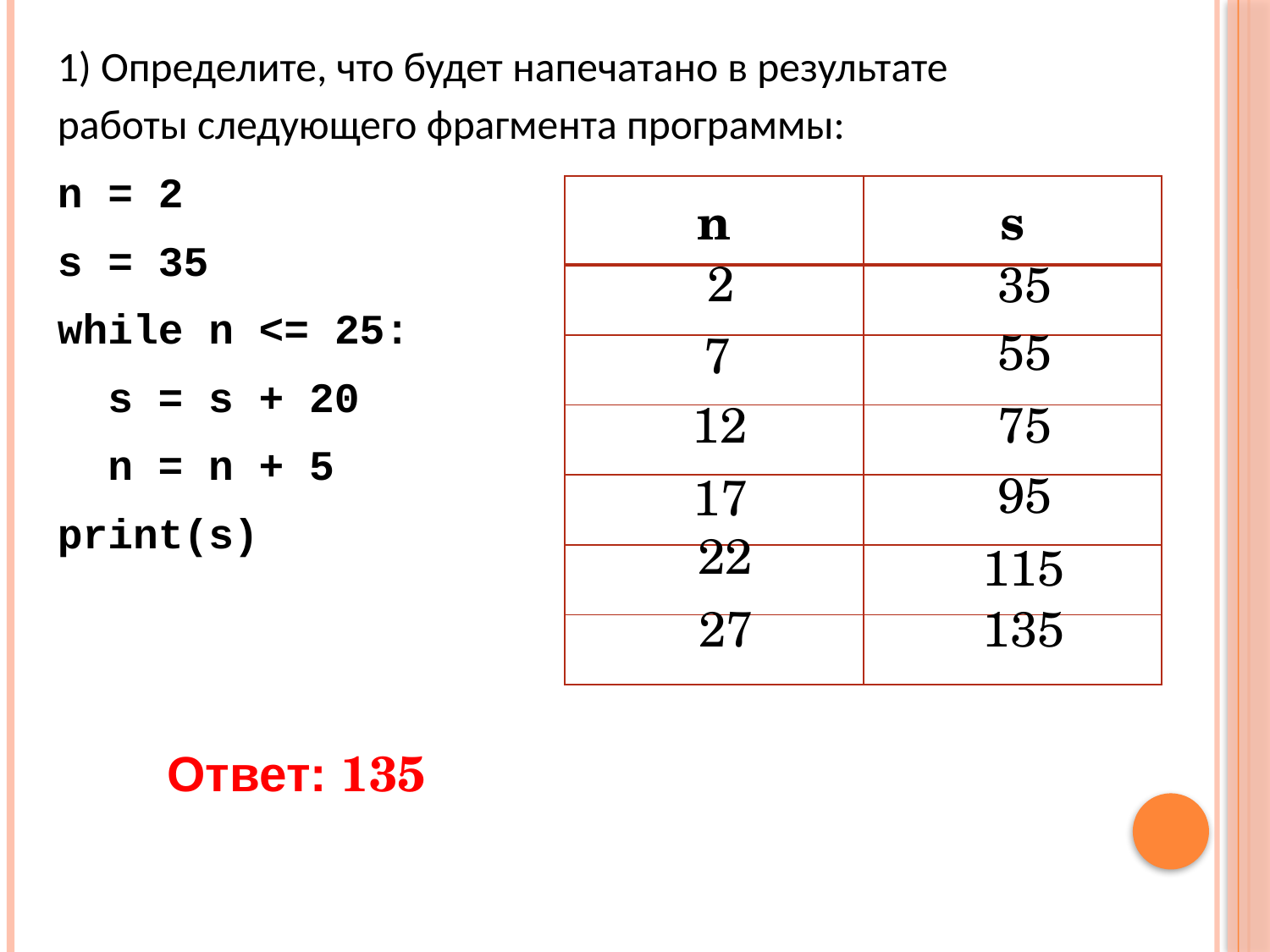

1) Определите, что будет напечатано в результате работы следующего фрагмента программы:
n = 2
s = 35
while n <= 25:
  s = s + 20
  n = n + 5
print(s)

| n | s |
| --- | --- |
|  |  |
|  |  |
|  |  |
|  |  |
|  |  |
|  |  |
2
35
55
7
75
12
95
17
22
115
27
135
Ответ: 135